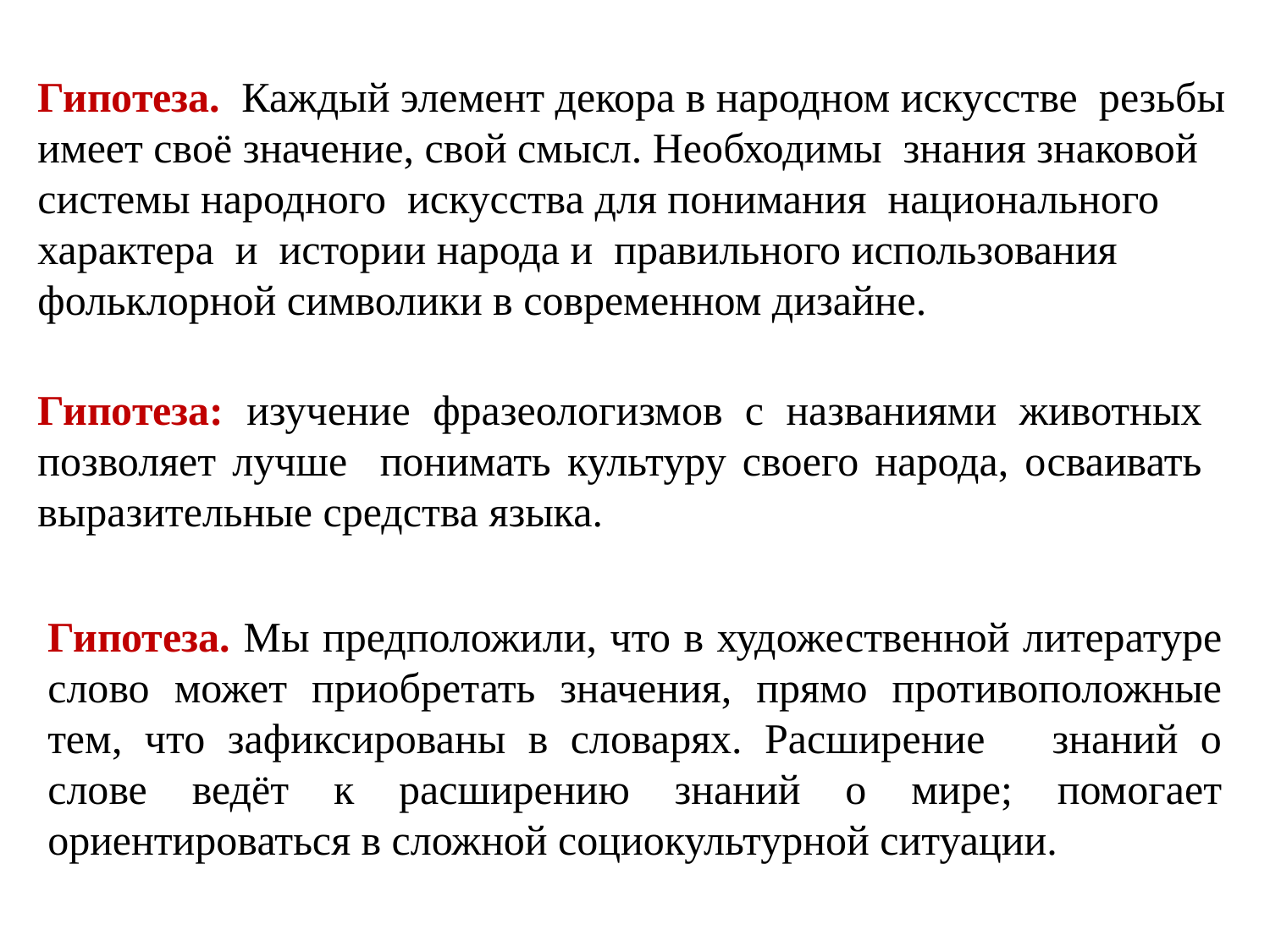

Гипотеза.  Каждый элемент декора в народном искусстве  резьбы имеет своё значение, свой смысл. Необходимы  знания знаковой системы народного  искусства для понимания  национального характера  и  истории народа и  правильного использования  фольклорной символики в современном дизайне.
Гипотеза: изучение фразеологизмов с названиями животных позволяет лучше  понимать культуру своего народа, осваивать выразительные средства языка.

Гипотеза. Мы предположили, что в художественной литературе слово может приобретать значения, прямо противоположные тем, что зафиксированы в словарях. Расширение   знаний о слове ведёт к расширению знаний о мире; помогает ориентироваться в сложной социокультурной ситуации.